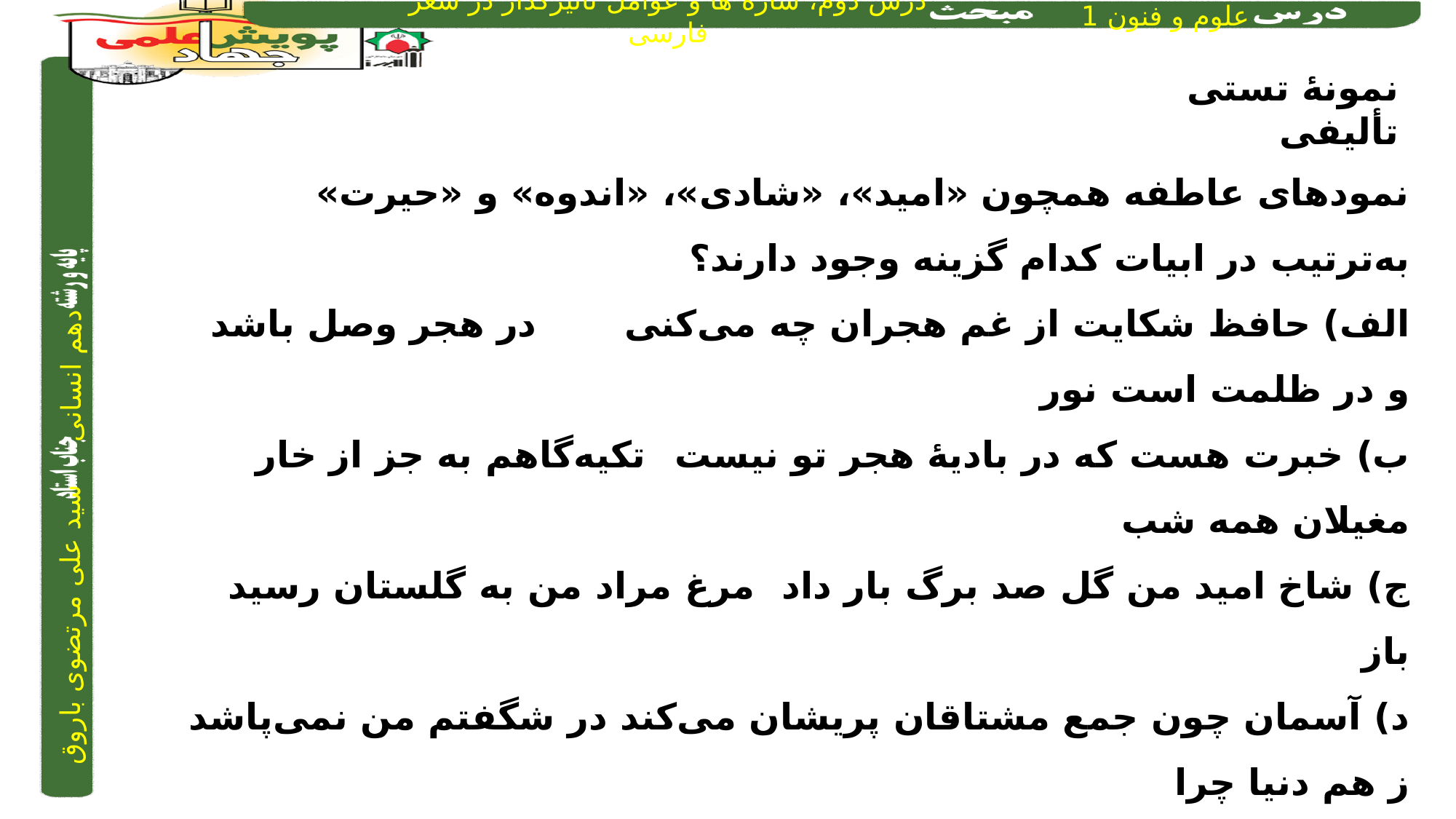

نمونۀ تستی تألیفی
نمودهای عاطفه همچون «امید»، «شادی»، «اندوه» و «حیرت» به‌ترتیب در ابیات کدام گزینه وجود دارند؟
الف) حافظ شکایت از غم هجران چه می‌کنی	 	در هجر وصل باشد و در ظلمت است نور
ب) خبرت هست که در بادیۀ هجر تو نیست	 	تکیه‌گاهم به جز از خار مغیلان همه شب
ج) شاخ امید من گل صد برگ بار داد	 	مرغ مراد من به گلستان رسید باز
د) آسمان چون جمع مشتاقان پریشان می‌کند	 در شگفتم من نمی‌پاشد ز هم دنیا چرا

1) الف، د، ج، ب       2)  الف، ج، ب، د،	3) ج، د، الف، ب		4) ج، ب، د، الف

پاسخ: 2